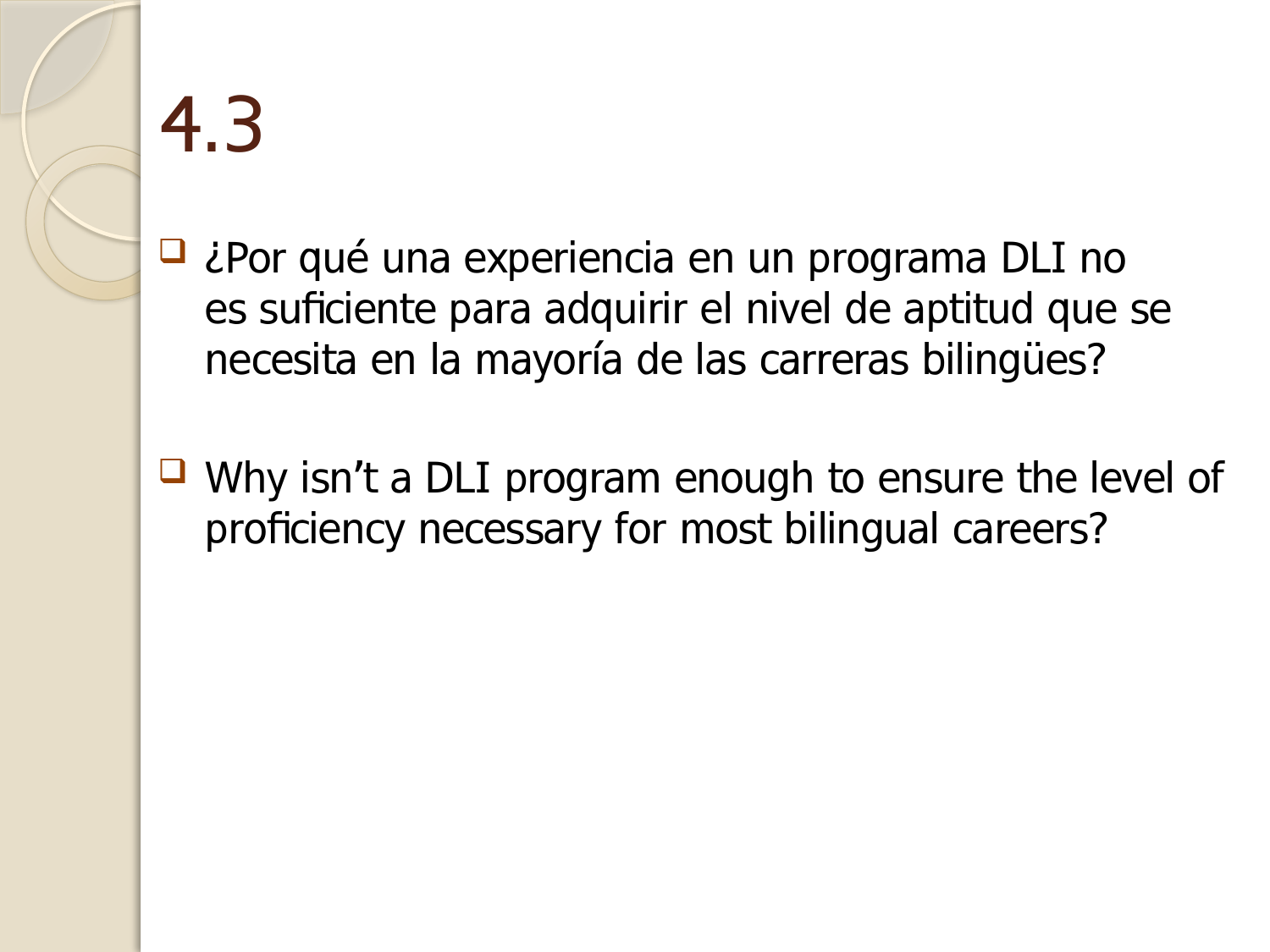

# 4.3
¿Por qué una experiencia en un programa DLI no
es suficiente para adquirir el nivel de aptitud que se necesita en la mayoría de las carreras bilingües?

Why isn’t a DLI program enough to ensure the level of proficiency necessary for most bilingual careers?